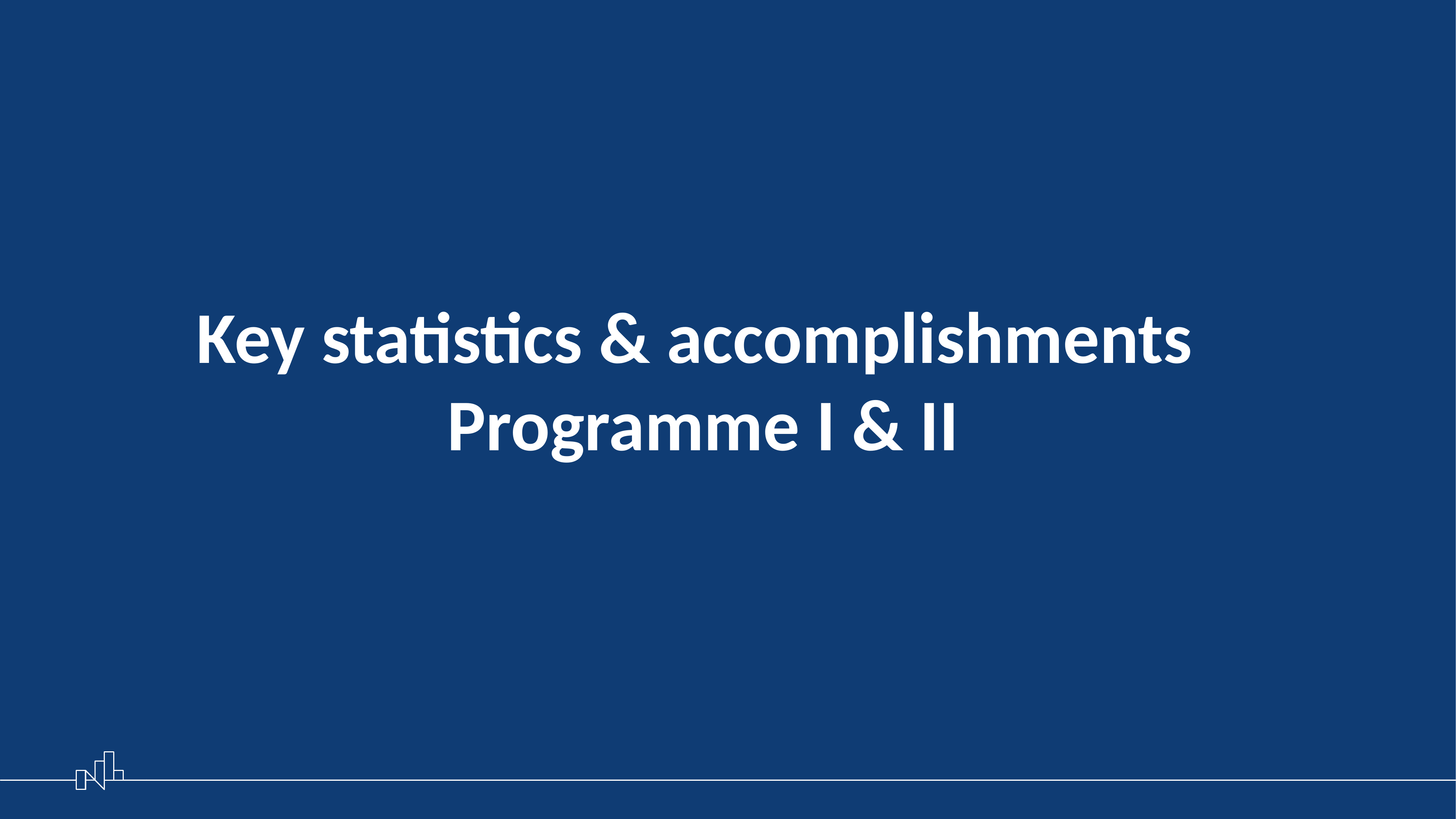

# Key statistics & accomplishments Programme I & II